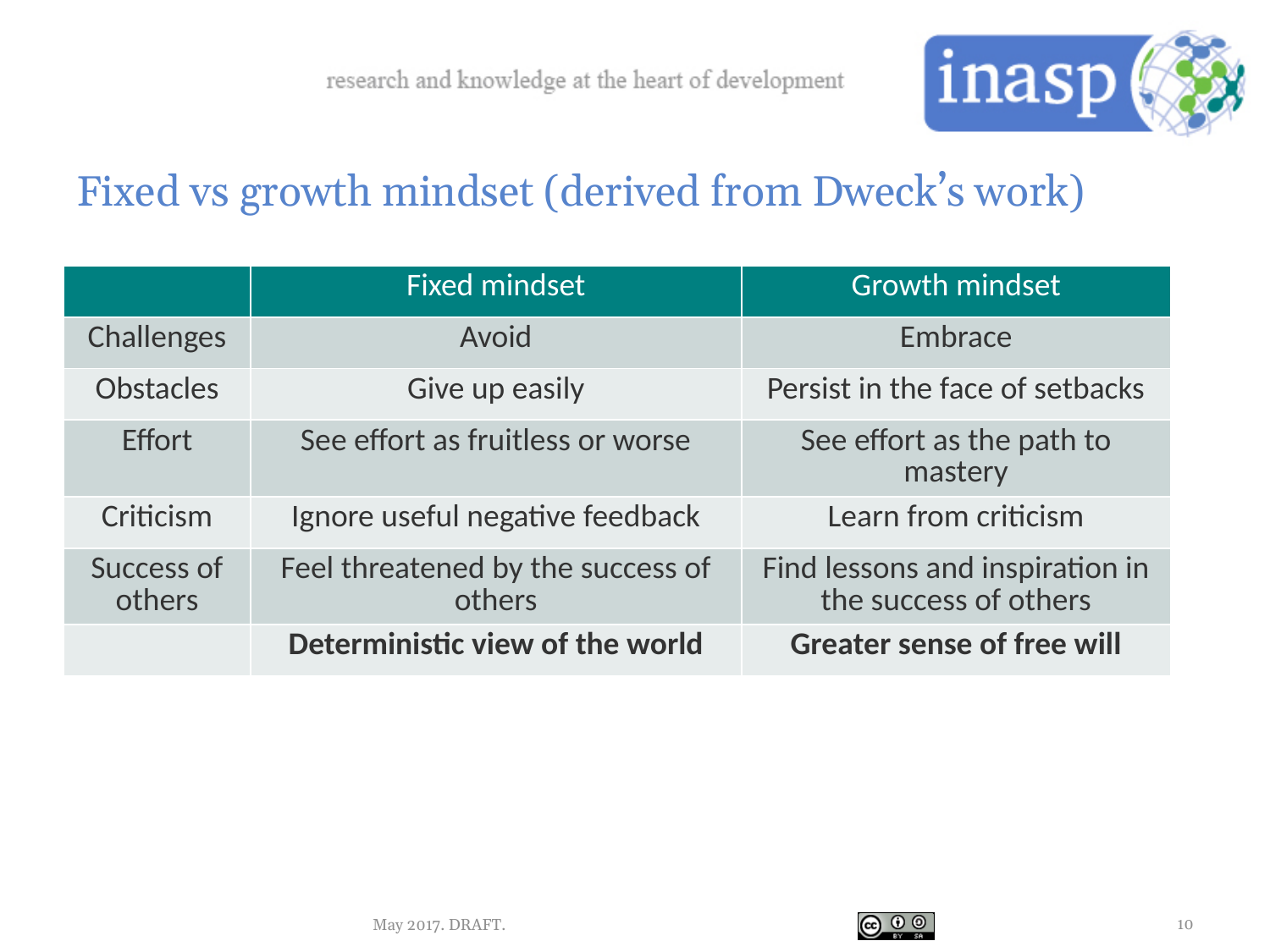

# Fixed vs growth mindset (derived from Dweck’s work)
|  | Fixed mindset | Growth mindset |
| --- | --- | --- |
| Challenges | Avoid | Embrace |
| Obstacles | Give up easily | Persist in the face of setbacks |
| Effort | See effort as fruitless or worse | See effort as the path to mastery |
| Criticism | Ignore useful negative feedback | Learn from criticism |
| Success of others | Feel threatened by the success of others | Find lessons and inspiration in the success of others |
|  | Deterministic view of the world | Greater sense of free will |
May 2017. DRAFT.
10